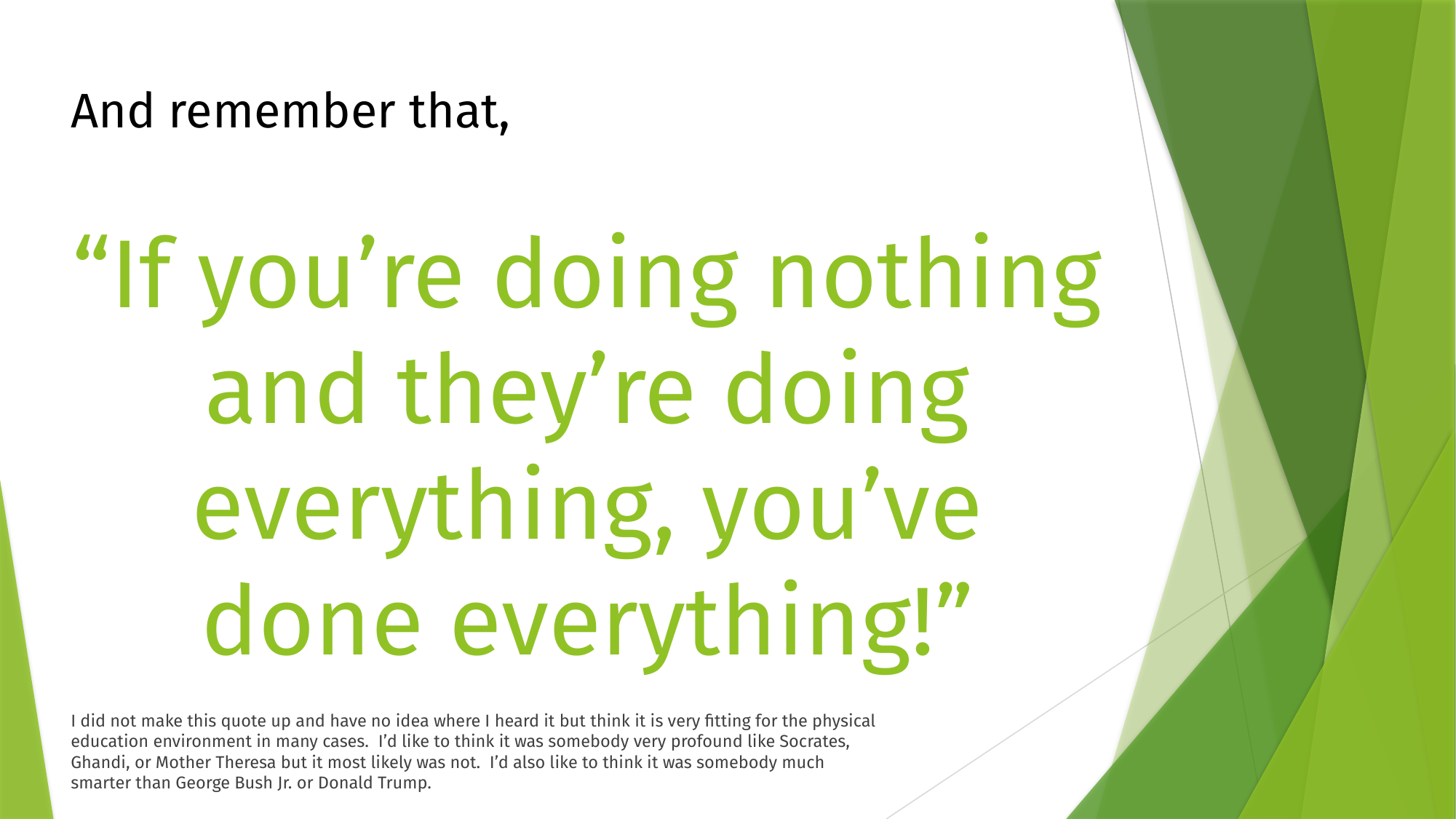

And remember that,
# “If you’re doing nothing and they’re doing everything, you’ve done everything!”
I did not make this quote up and have no idea where I heard it but think it is very fitting for the physical education environment in many cases.  I’d like to think it was somebody very profound like Socrates, Ghandi, or Mother Theresa but it most likely was not.  I’d also like to think it was somebody much smarter than George Bush Jr. or Donald Trump.